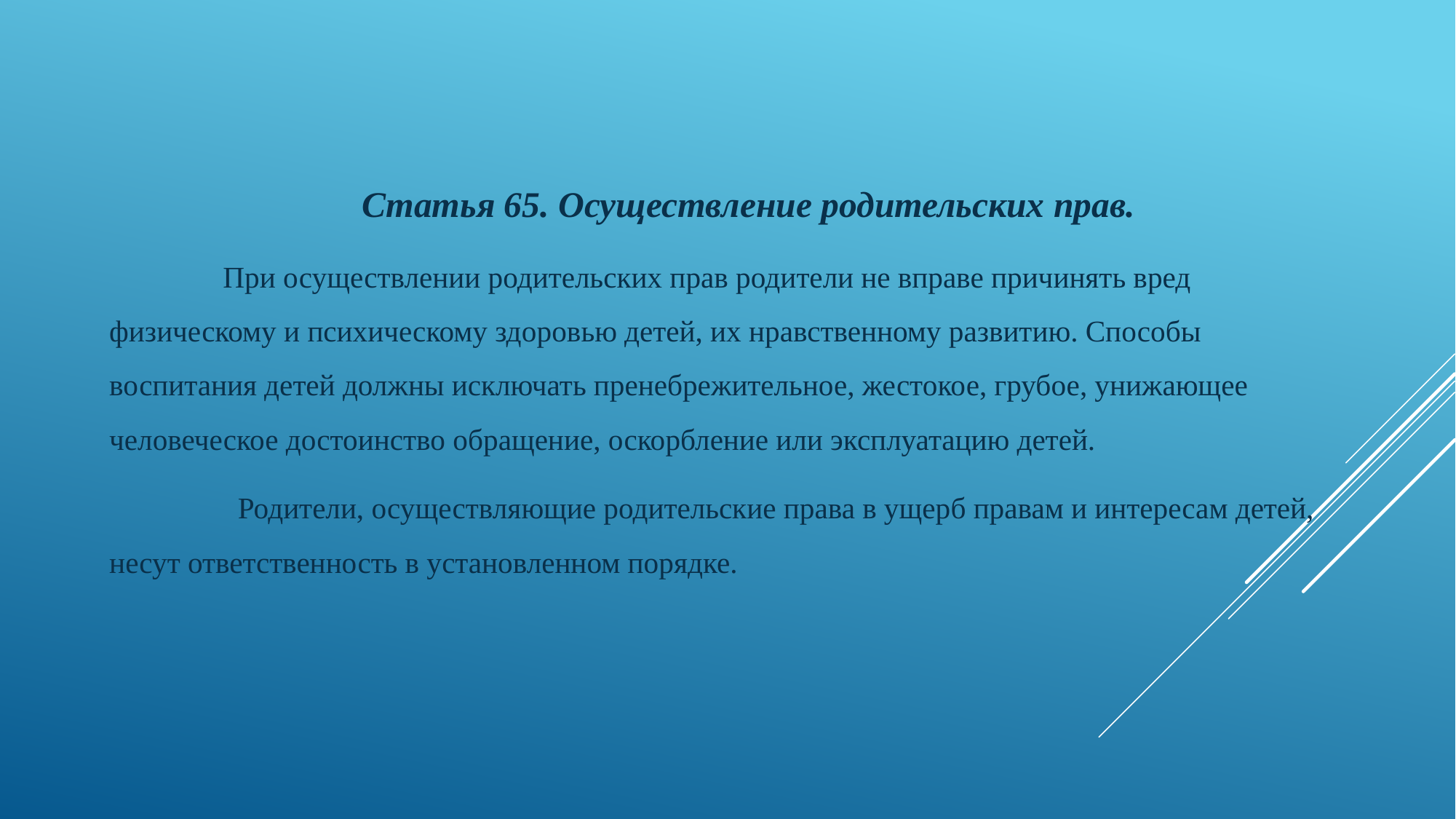

Статья 65. Осуществление родительских прав.
        При осуществлении родительских прав родители не вправе причинять вред физическому и психическому здоровью детей, их нравственному развитию. Способы воспитания детей должны исключать пренебрежительное, жестокое, грубое, унижающее человеческое достоинство обращение, оскорбление или эксплуатацию детей.
          Родители, осуществляющие родительские права в ущерб правам и интересам детей, несут ответственность в установленном порядке.